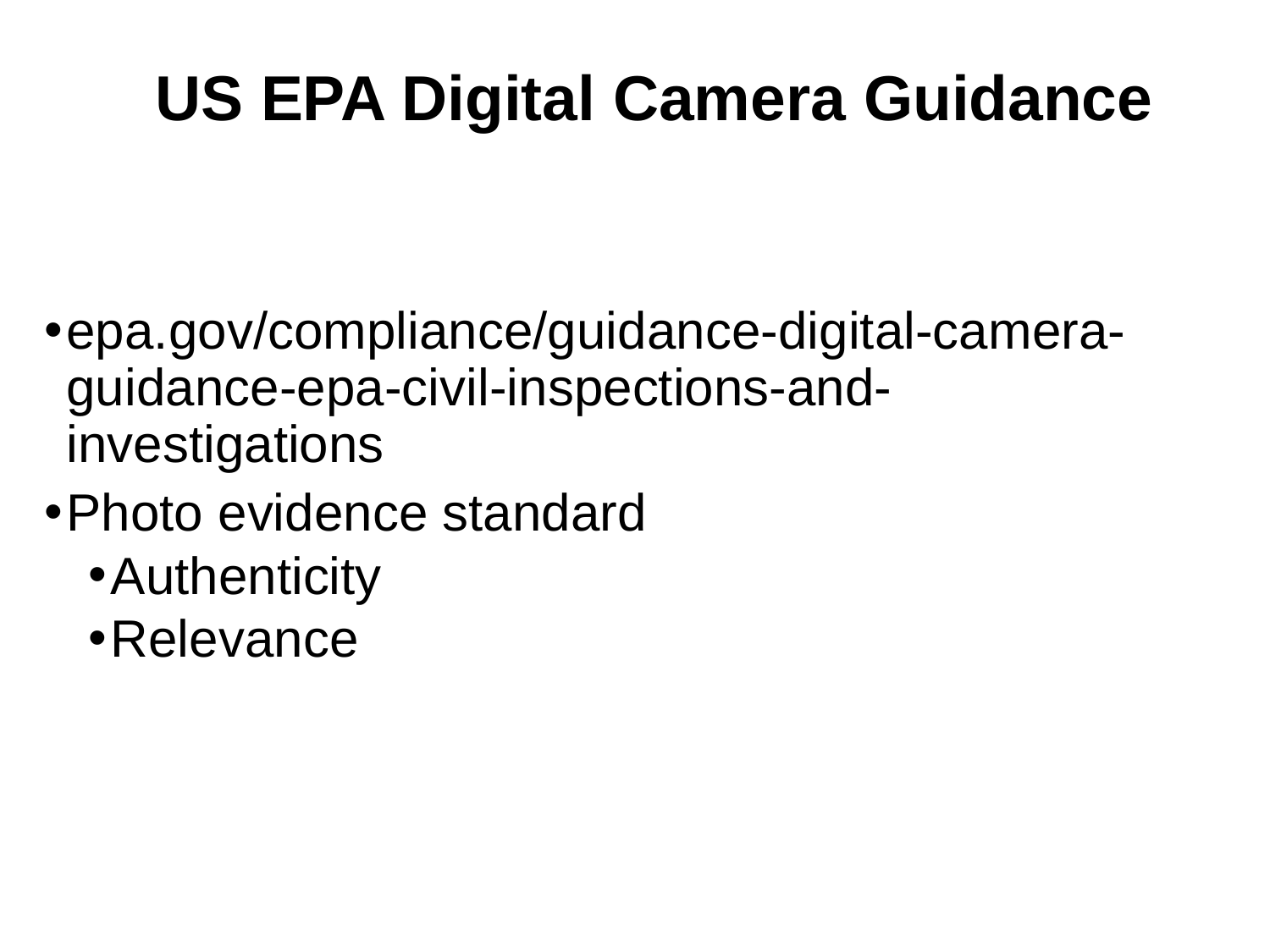

# US EPA Digital Camera Guidance

epa.gov/compliance/guidance-digital-camera-guidance-epa-civil-inspections-and-investigations
Photo evidence standard
Authenticity
Relevance